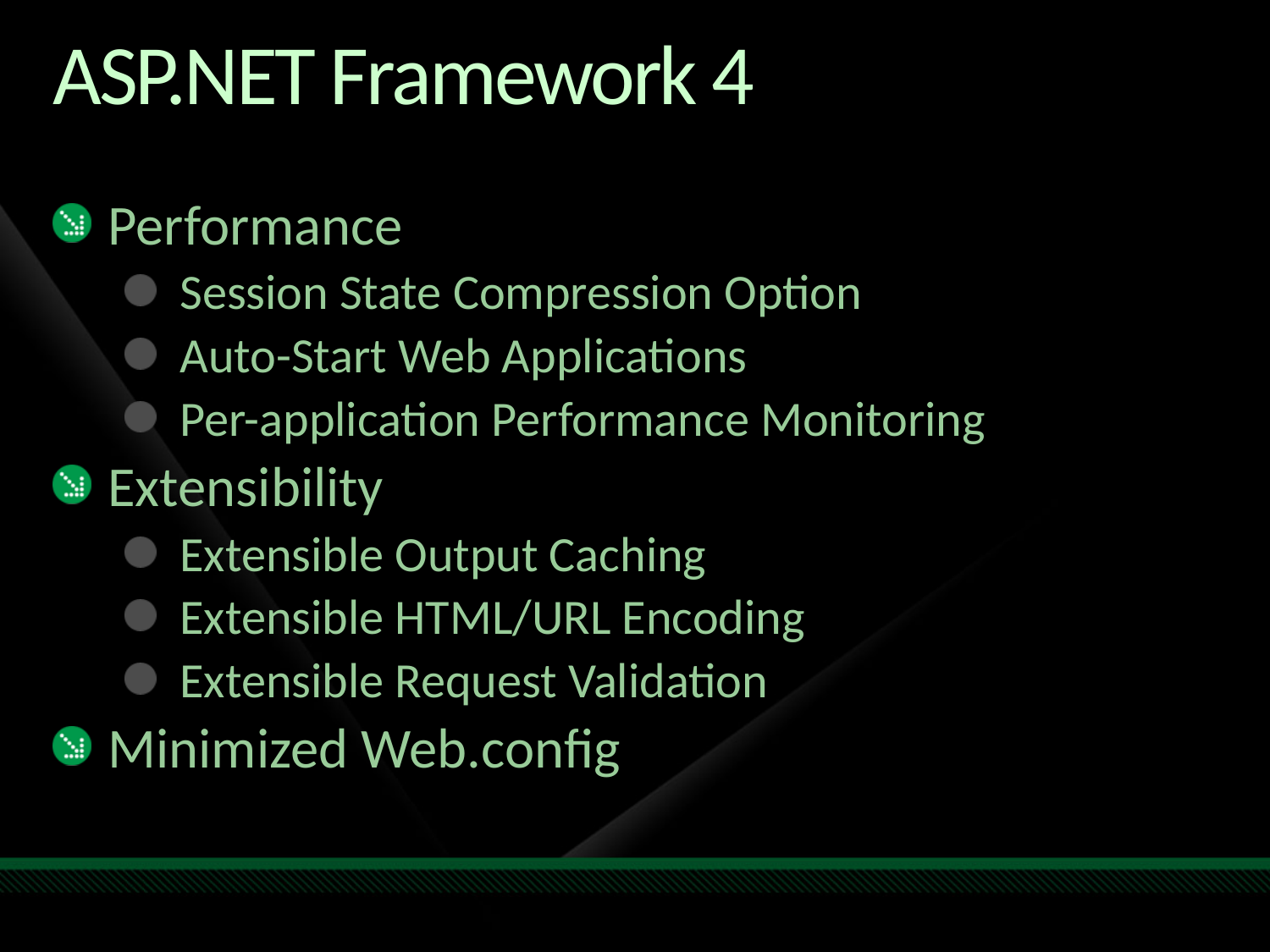

# ASP.NET Framework 4
Performance
Session State Compression Option
Auto-Start Web Applications
Per-application Performance Monitoring
Extensibility
Extensible Output Caching
Extensible HTML/URL Encoding
Extensible Request Validation
Minimized Web.config